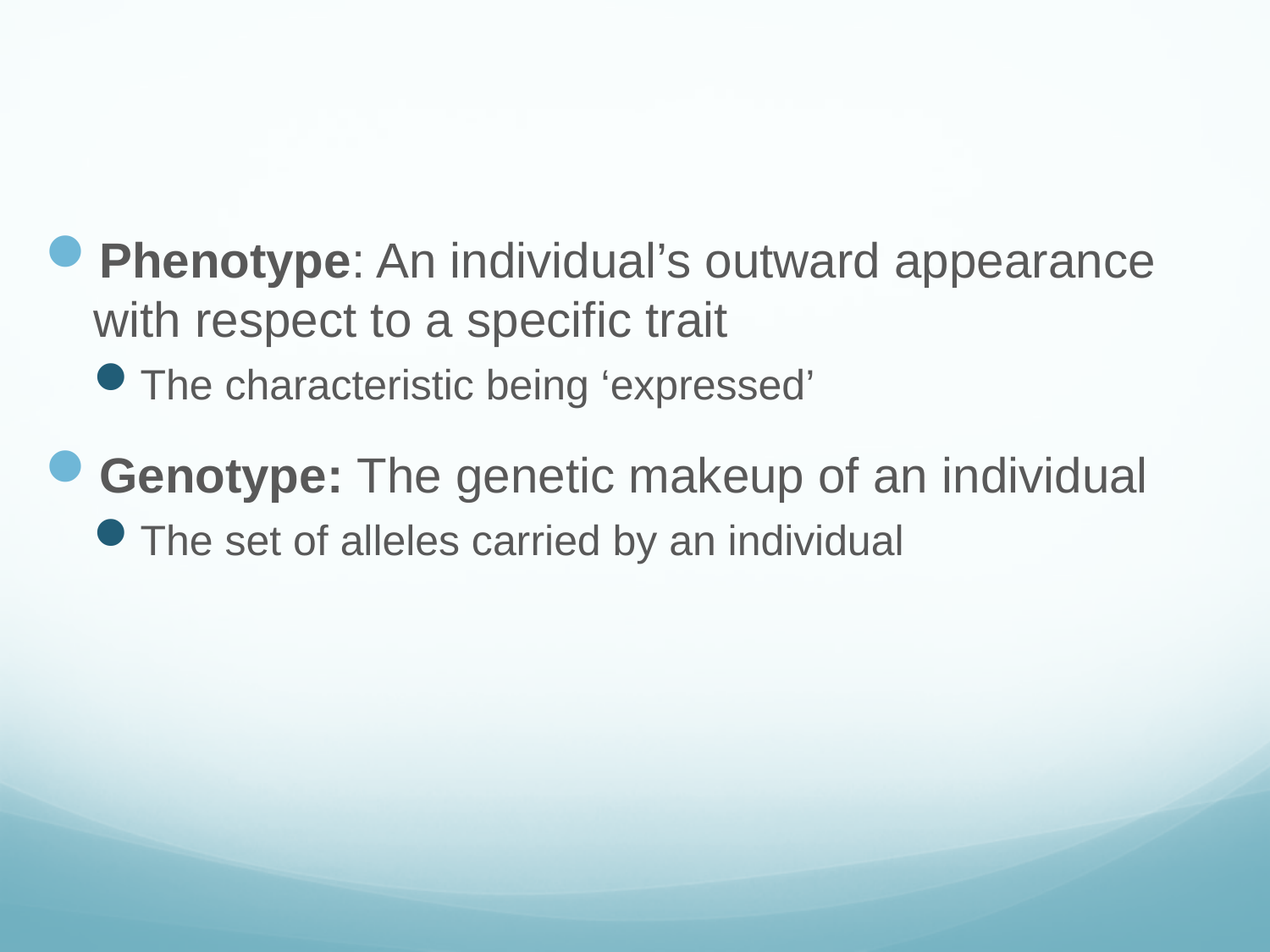

#
Phenotype: An individual’s outward appearance with respect to a specific trait
The characteristic being ‘expressed’
Genotype: The genetic makeup of an individual
The set of alleles carried by an individual